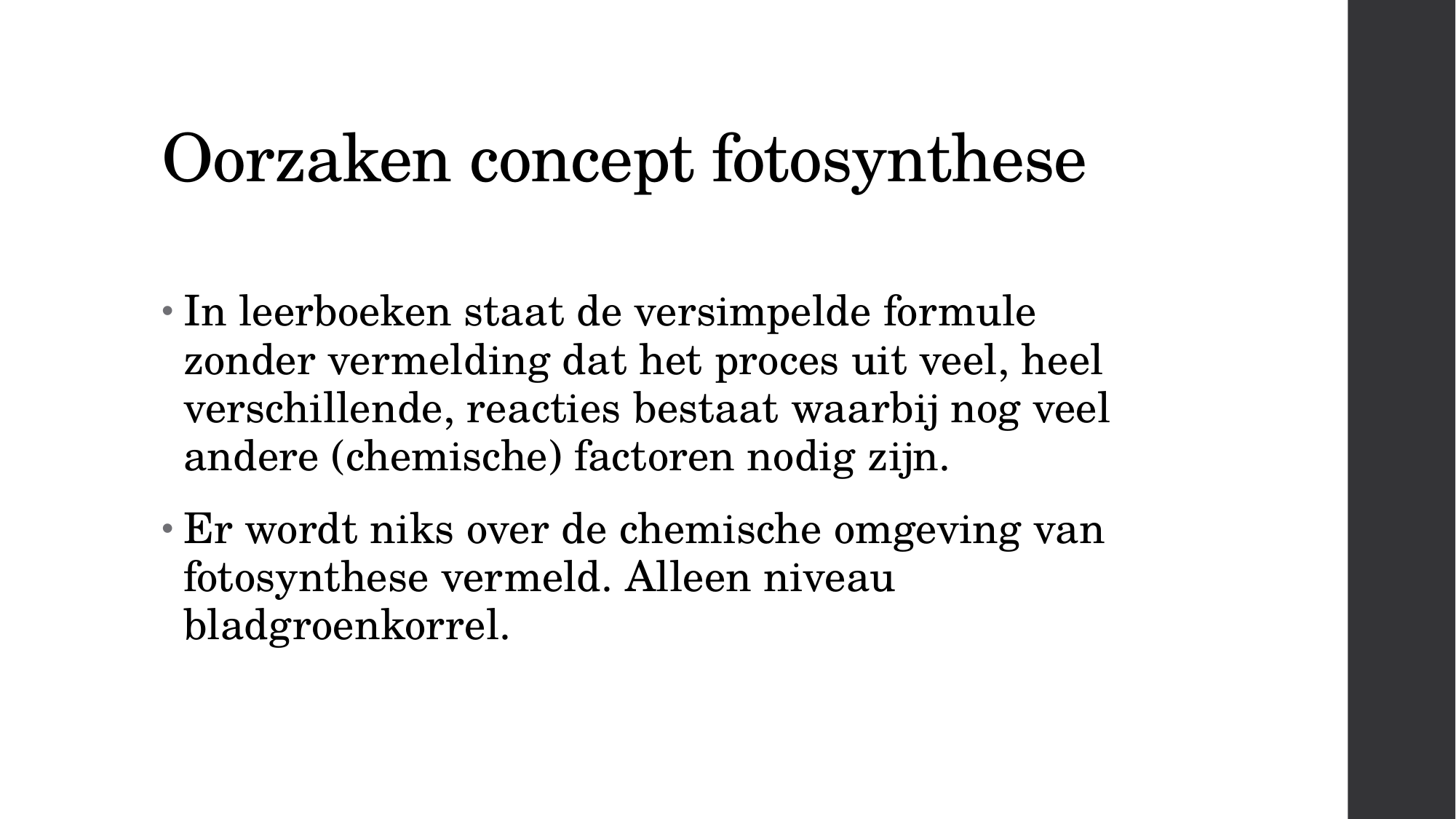

# Oorzaken concept fotosynthese
In leerboeken staat de versimpelde formule zonder vermelding dat het proces uit veel, heel verschillende, reacties bestaat waarbij nog veel andere (chemische) factoren nodig zijn.
Er wordt niks over de chemische omgeving van fotosynthese vermeld. Alleen niveau bladgroenkorrel.